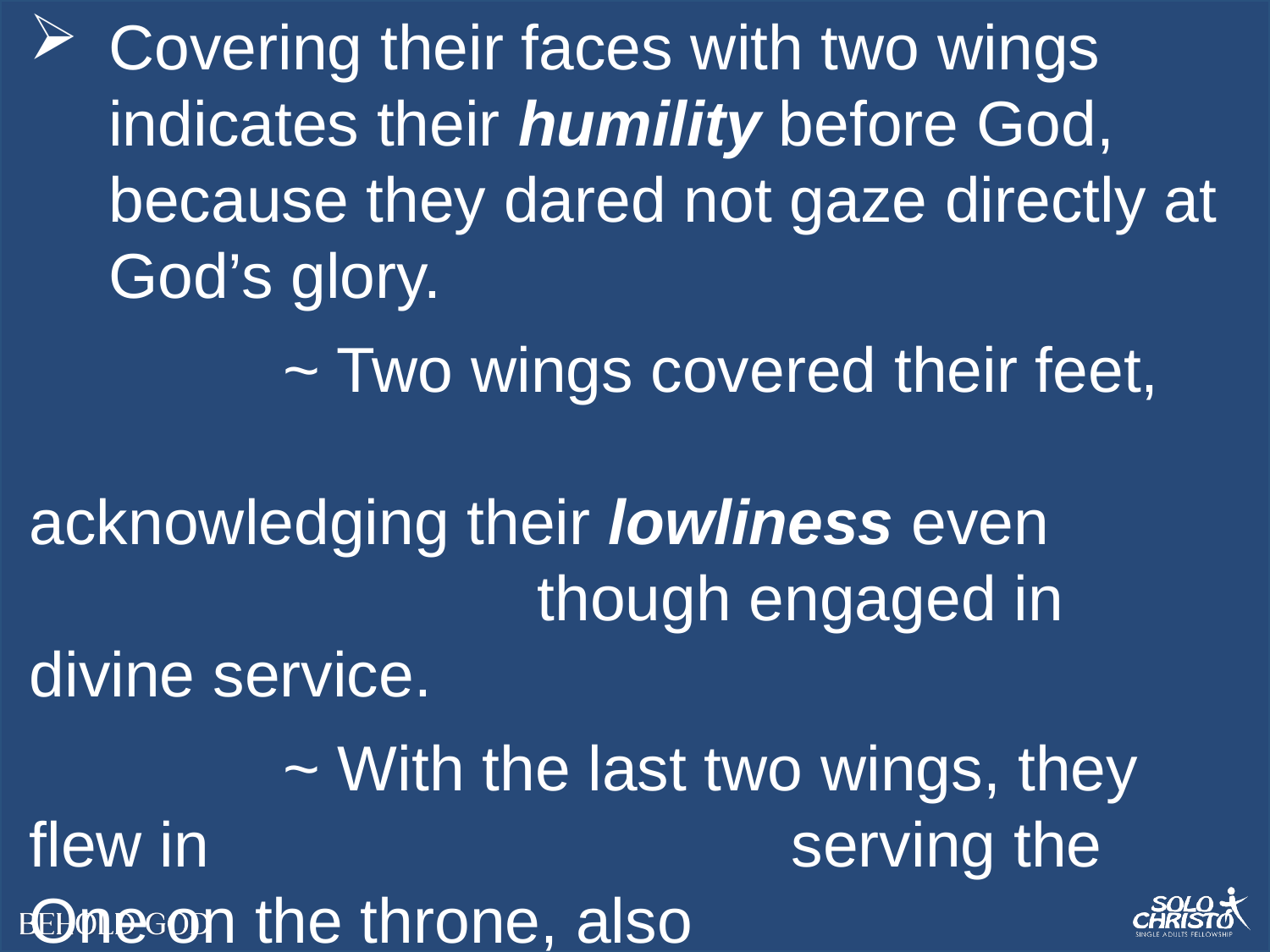

Covering their faces with two wings indicates their humility before God, because they dared not gaze directly at God’s glory.
		~ Two wings covered their feet, 							acknowledging their lowliness even 					though engaged in divine service.
		~ With the last two wings, they flew in 					serving the One on the throne, also 					speaking of their ongoing activity in 						proclaiming God’s holiness and glory.